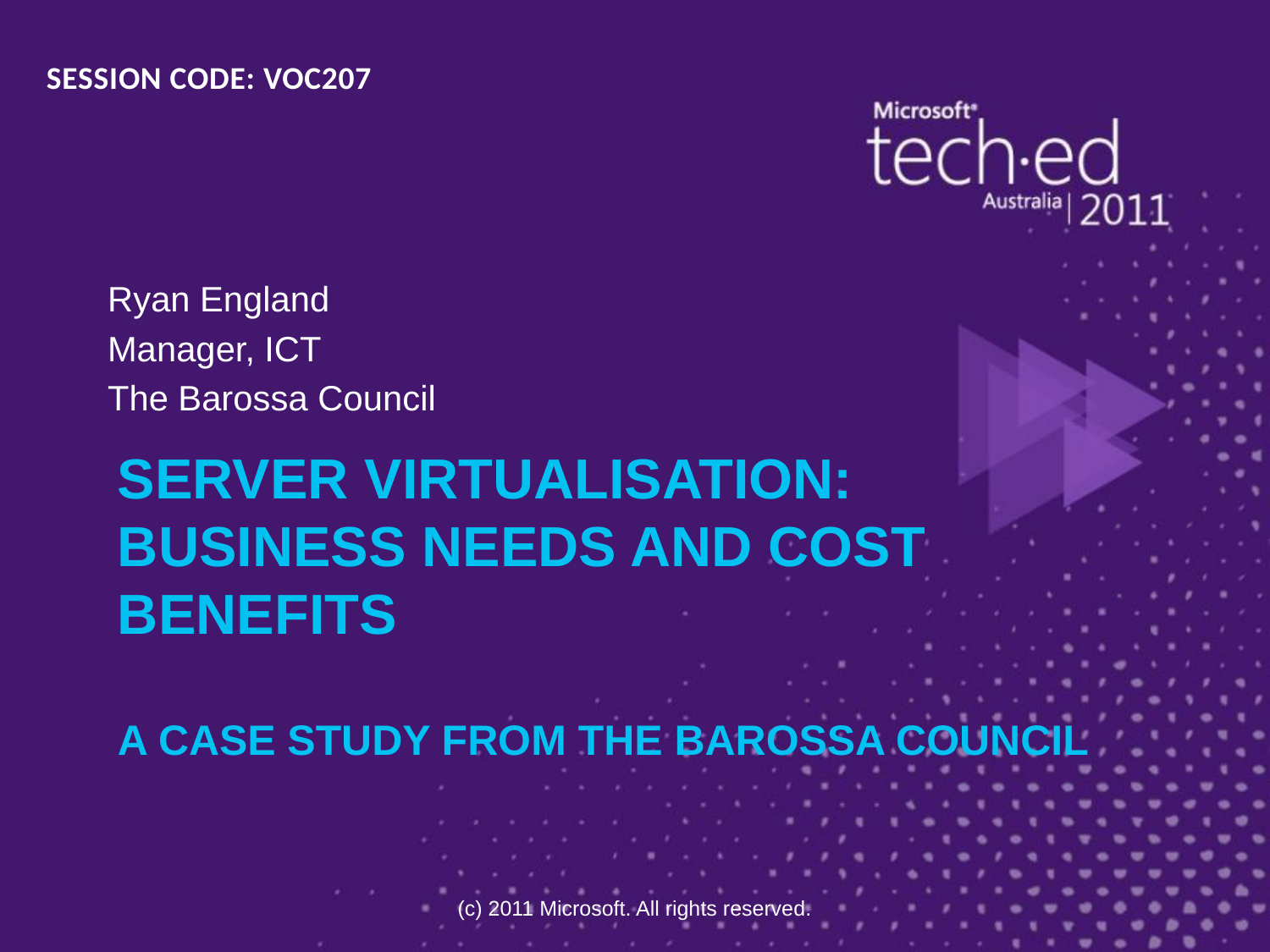

SESSION CODE: VOC207
Ryan England
Manager, ICT
The Barossa Council
# Server Virtualisation: business needs and cost benefits a case study from The Barossa Council
(c) 2011 Microsoft. All rights reserved.